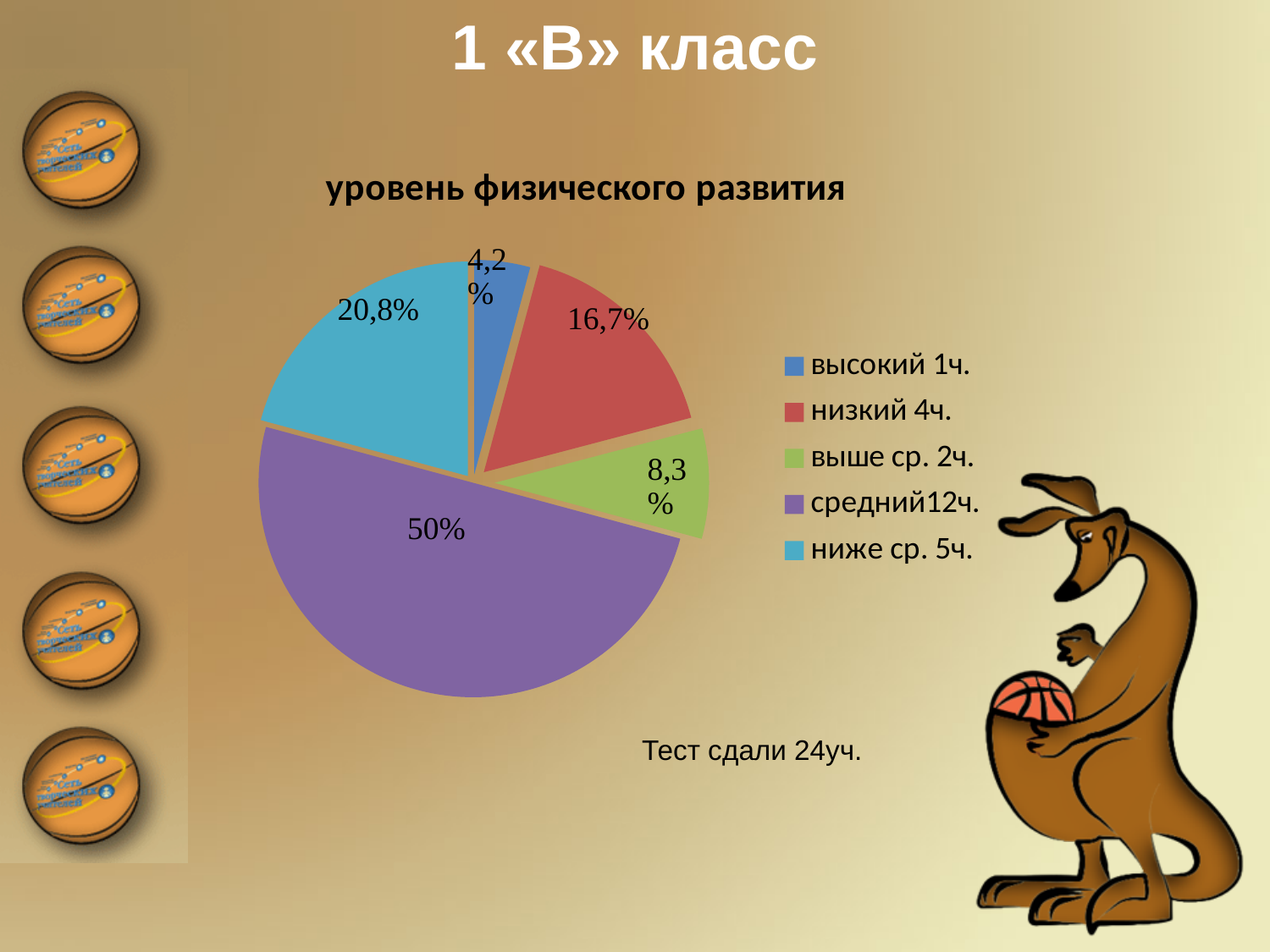

1 «В» класс

### Chart:

| Category | уровень физического развития |
|---|---|
| высокий 1ч. | 0.042 |
| низкий 4ч. | 0.167 |
| выше ср. 2ч. | 0.083 |
| средний12ч. | 0.5 |
| ниже ср. 5ч. | 0.208 |
Тест сдали 24уч.